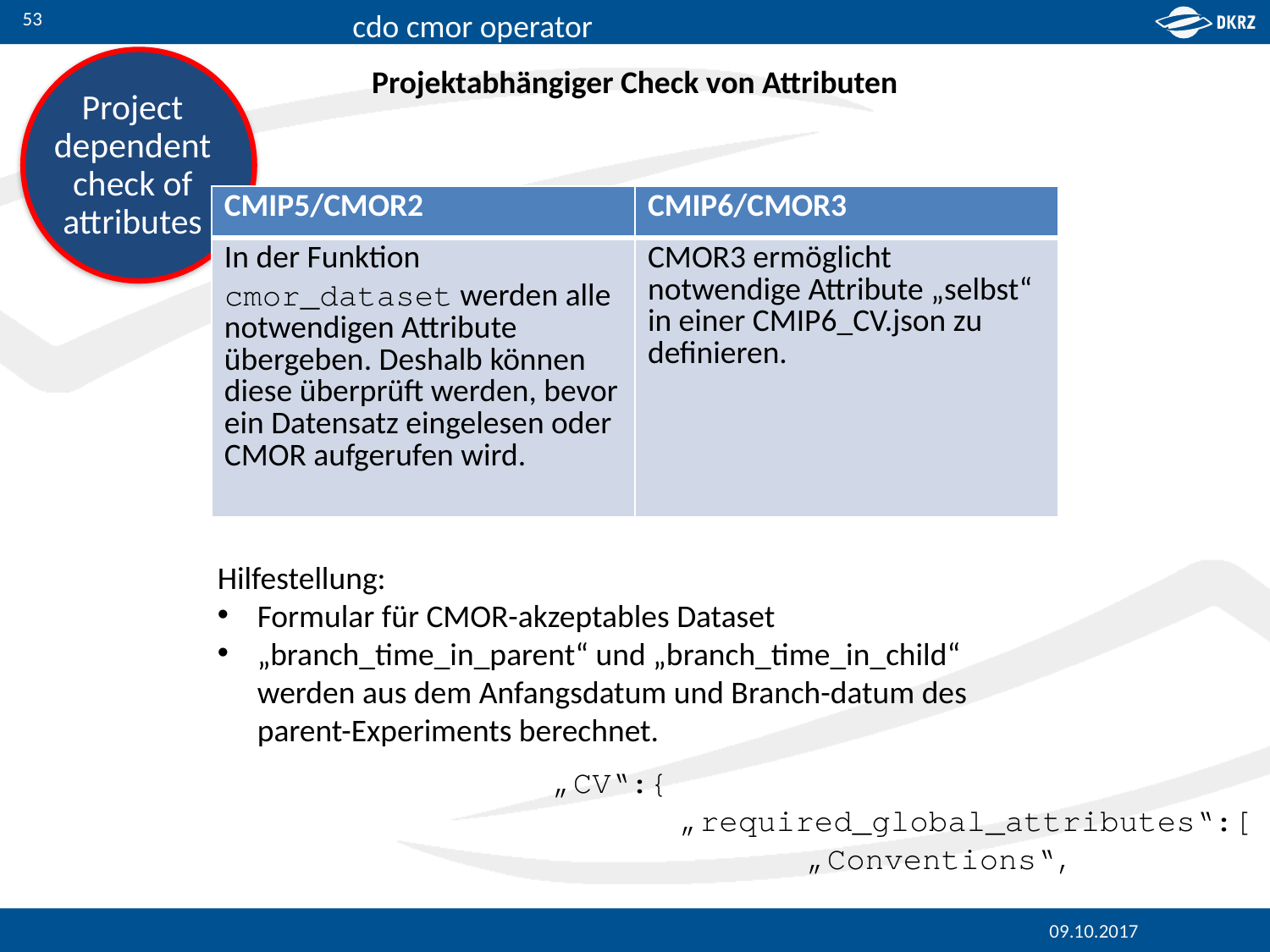

53

Project dependent check of attributes
Projektabhängiger Check von Attributen
| CMIP5/CMOR2 | CMIP6/CMOR3 |
| --- | --- |
| In der Funktion cmor\_dataset werden alle notwendigen Attribute übergeben. Deshalb können diese überprüft werden, bevor ein Datensatz eingelesen oder CMOR aufgerufen wird. | CMOR3 ermöglicht notwendige Attribute „selbst“ in einer CMIP6\_CV.json zu definieren. |
Hilfestellung:
Formular für CMOR-akzeptables Dataset
„branch_time_in_parent“ und „branch_time_in_child“ werden aus dem Anfangsdatum und Branch-datum des parent-Experiments berechnet.
„CV“:{
	„required_global_attributes“:[
		„Conventions“,
09.10.2017